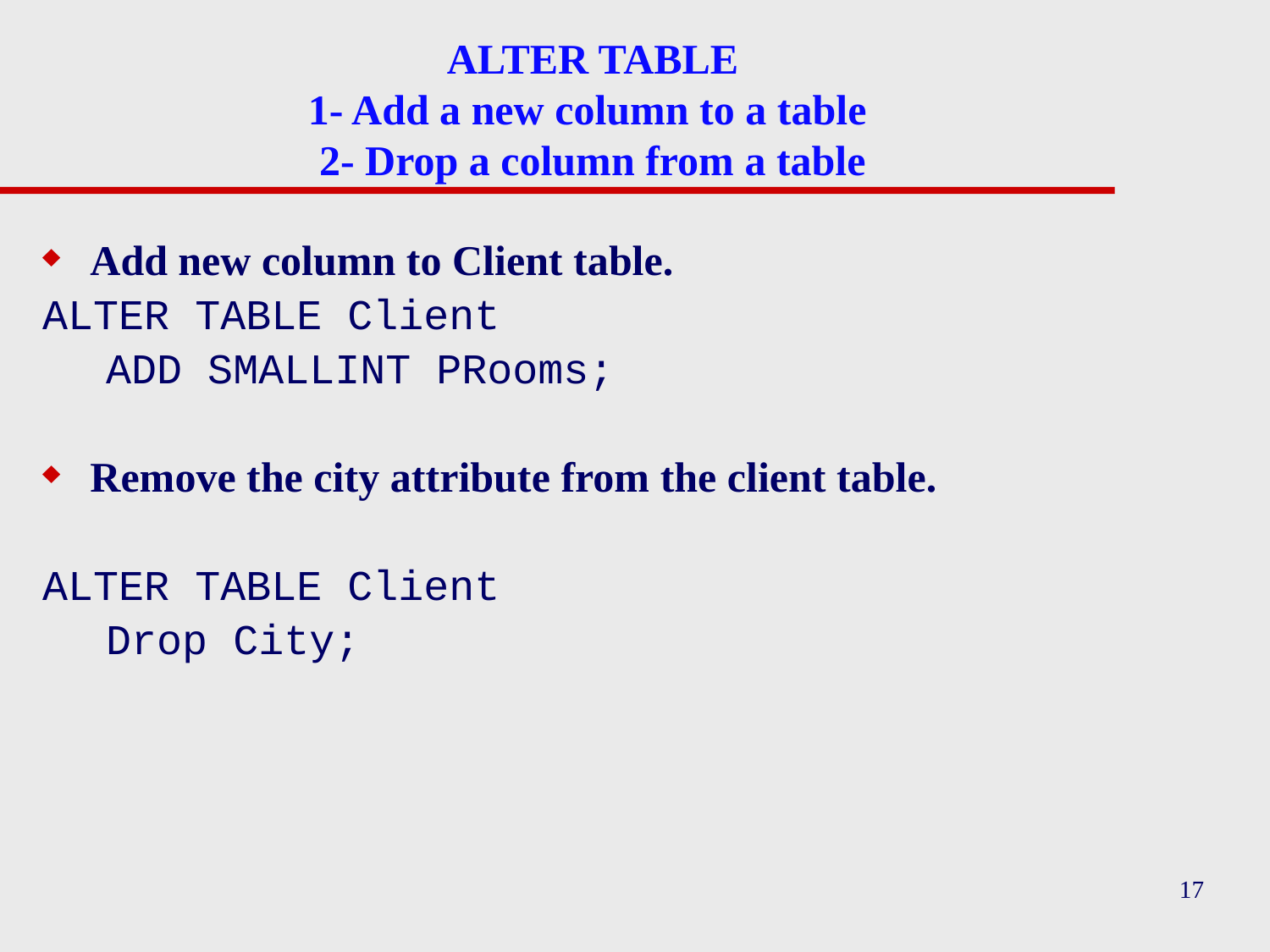

# ALTER TABLE 1- Add a new column to a table 2- Drop a column from a table
Add new column to Client table.
ALTER TABLE Client
ADD SMALLINT PRooms;

Remove the city attribute from the client table.

ALTER TABLE Client
Drop City;

17